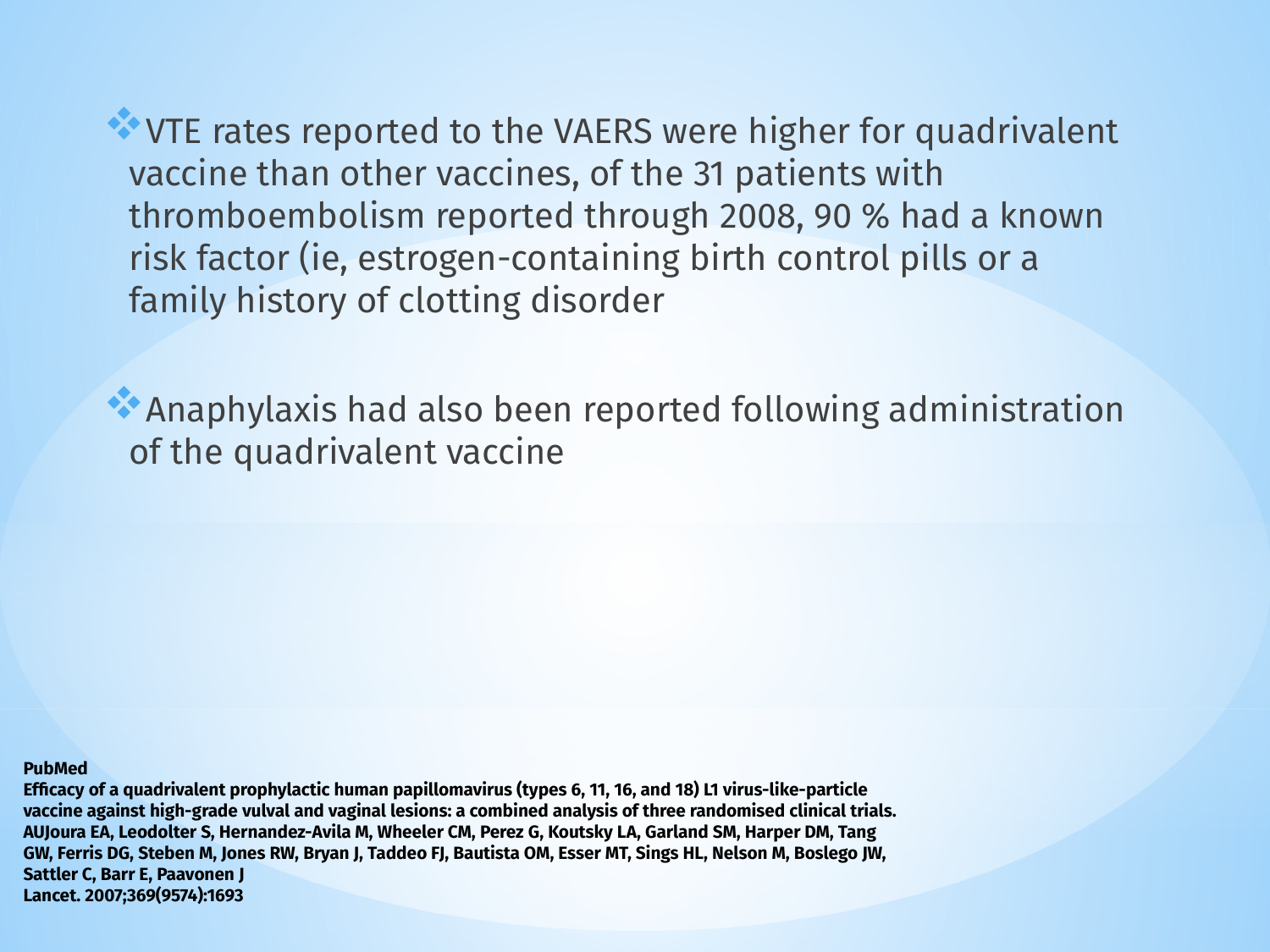

VTE rates reported to the VAERS were higher for quadrivalent vaccine than other vaccines, of the 31 patients with thromboembolism reported through 2008, 90 % had a known risk factor (ie, estrogen-containing birth control pills or a family history of clotting disorder

Anaphylaxis had also been reported following administration of the quadrivalent vaccine

# PubMed Efficacy of a quadrivalent prophylactic human papillomavirus (types 6, 11, 16, and 18) L1 virus-like-particle vaccine against high-grade vulval and vaginal lesions: a combined analysis of three randomised clinical trials. AUJoura EA, Leodolter S, Hernandez-Avila M, Wheeler CM, Perez G, Koutsky LA, Garland SM, Harper DM, Tang GW, Ferris DG, Steben M, Jones RW, Bryan J, Taddeo FJ, Bautista OM, Esser MT, Sings HL, Nelson M, Boslego JW, Sattler C, Barr E, Paavonen J Lancet. 2007;369(9574):1693